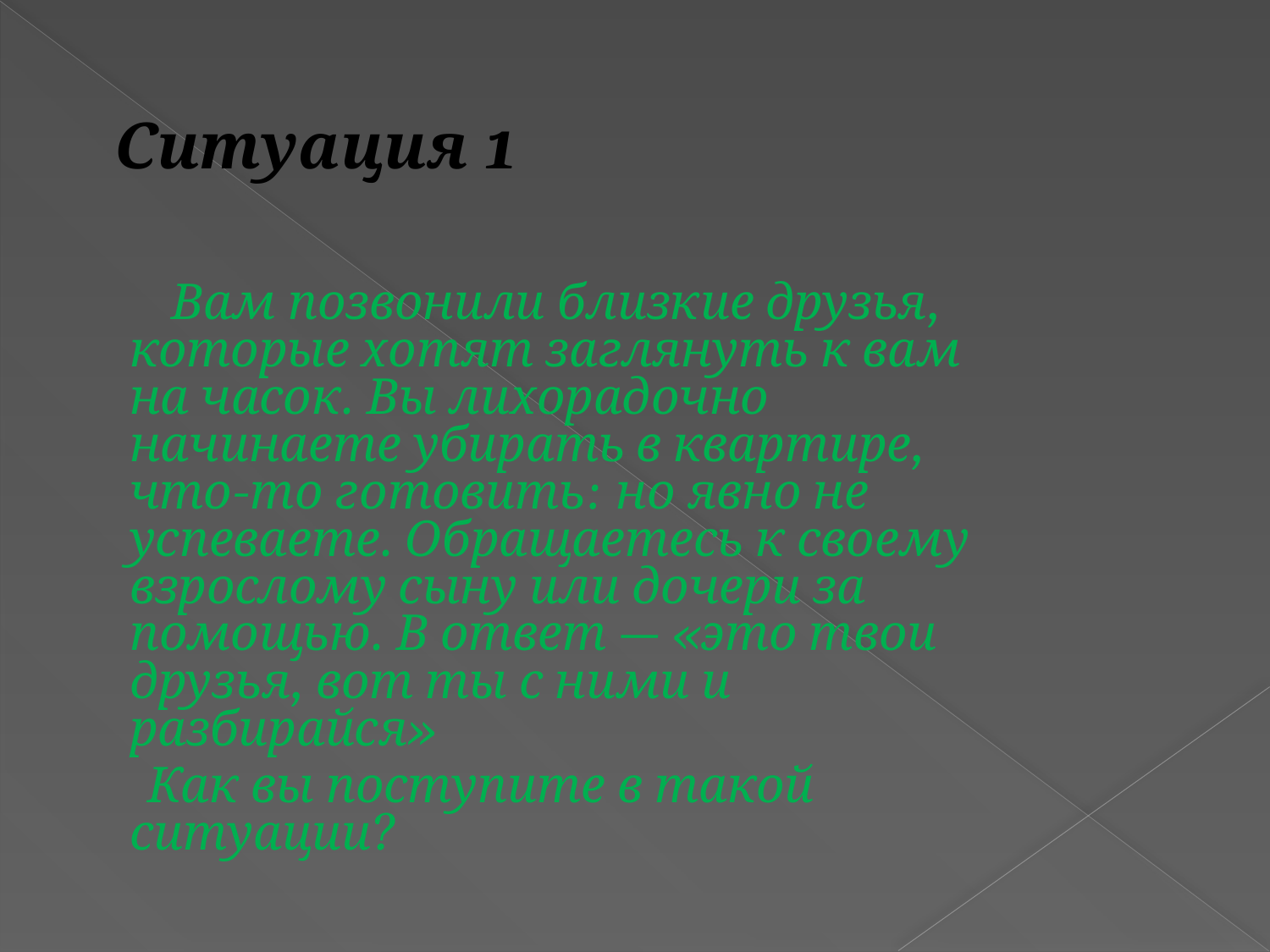

# Ситуация 1
        Вам позвонили близкие друзья, которые хотят заглянуть к вам на часок. Вы лихорадочно начинаете убирать в квартире, что-то готовить: но явно не успеваете. Обращаетесь к своему взрослому сыну или дочери за помощью. В ответ — «это твои друзья, вот ты с ними и разбирайся»
      Как вы поступите в такой ситуации?